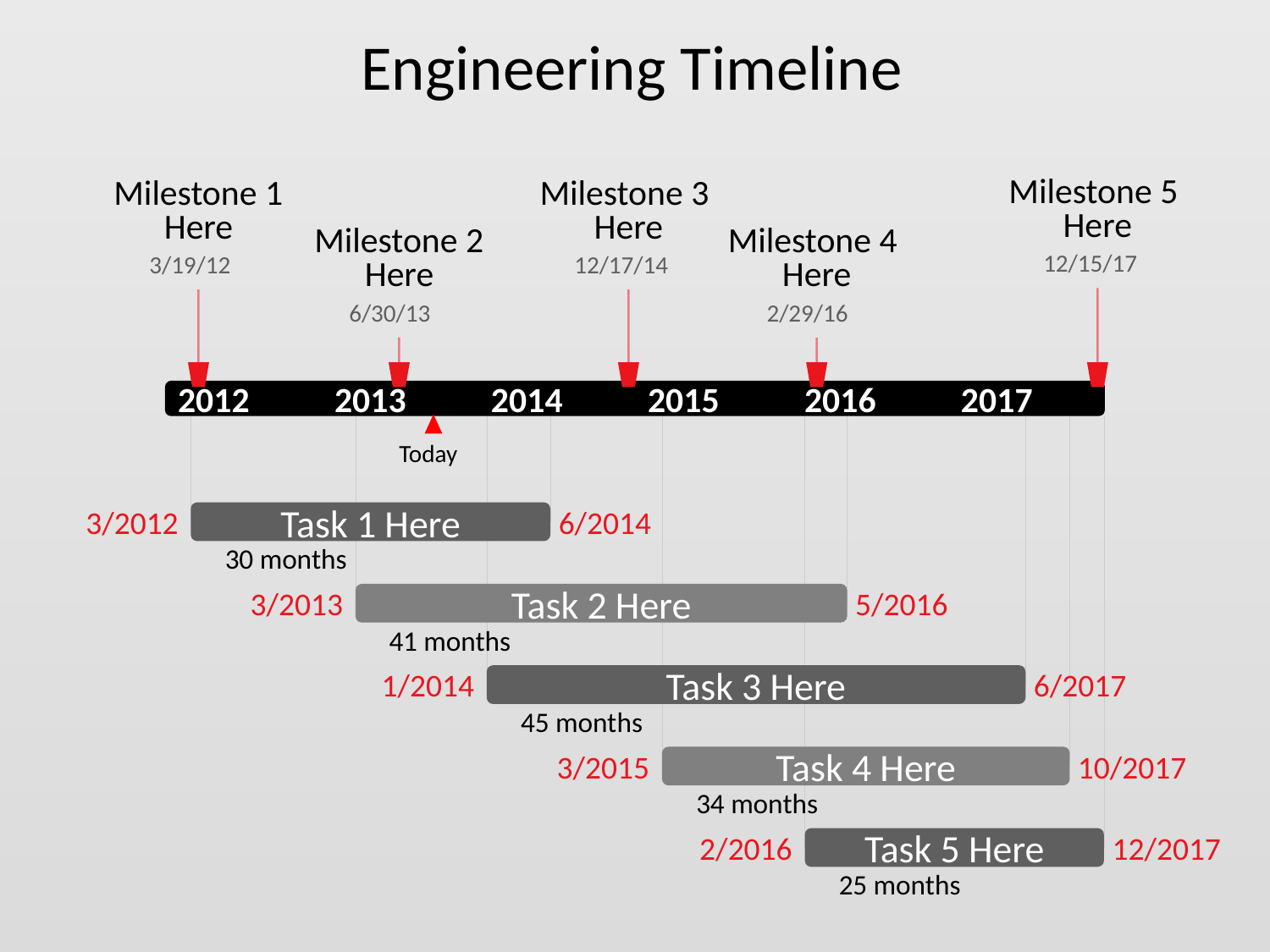

Engineering Timeline
Milestone 5  Here
Milestone 3  Here
Milestone 1 Here
Milestone 2 Here
Milestone 4  Here
12/15/17
12/17/14
3/19/12
6/30/13
2/29/16

2012
2013
2014
2015
2016
2017

Today
Task 1 Here

3/2012
6/2014
30 months
Task 2 Here

3/2013
5/2016
41 months
Task 3 Here

1/2014
6/2017
45 months
Task 4 Here

3/2015
10/2017
34 months
Task 5 Here

2/2016
12/2017
25 months